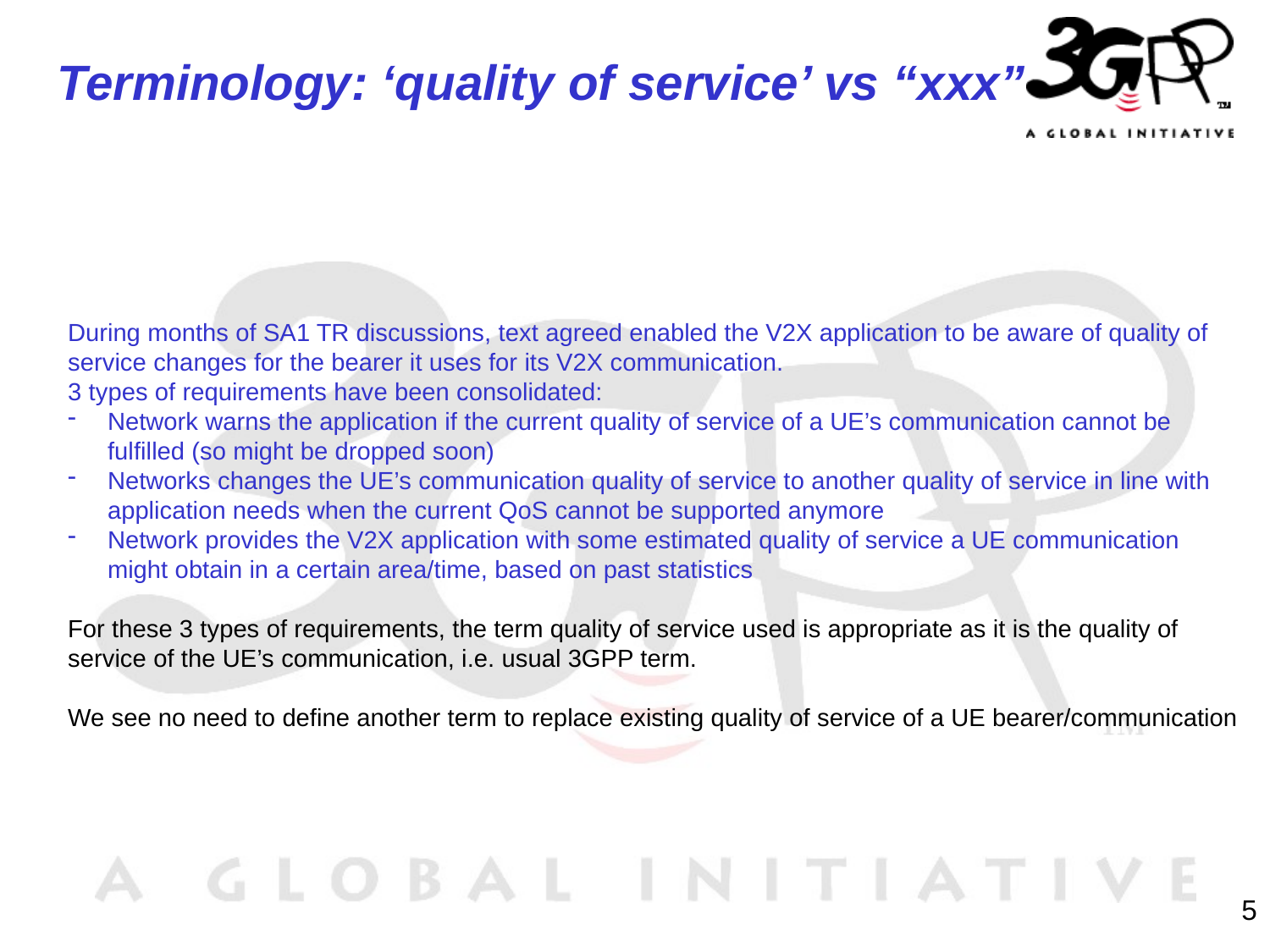

# Terminology: ‘quality of service’ vs “xxx”
During months of SA1 TR discussions, text agreed enabled the V2X application to be aware of quality of service changes for the bearer it uses for its V2X communication.
3 types of requirements have been consolidated:
Network warns the application if the current quality of service of a UE’s communication cannot be fulfilled (so might be dropped soon)
Networks changes the UE’s communication quality of service to another quality of service in line with application needs when the current QoS cannot be supported anymore
Network provides the V2X application with some estimated quality of service a UE communication might obtain in a certain area/time, based on past statistics

For these 3 types of requirements, the term quality of service used is appropriate as it is the quality of service of the UE’s communication, i.e. usual 3GPP term.

We see no need to define another term to replace existing quality of service of a UE bearer/communication

5